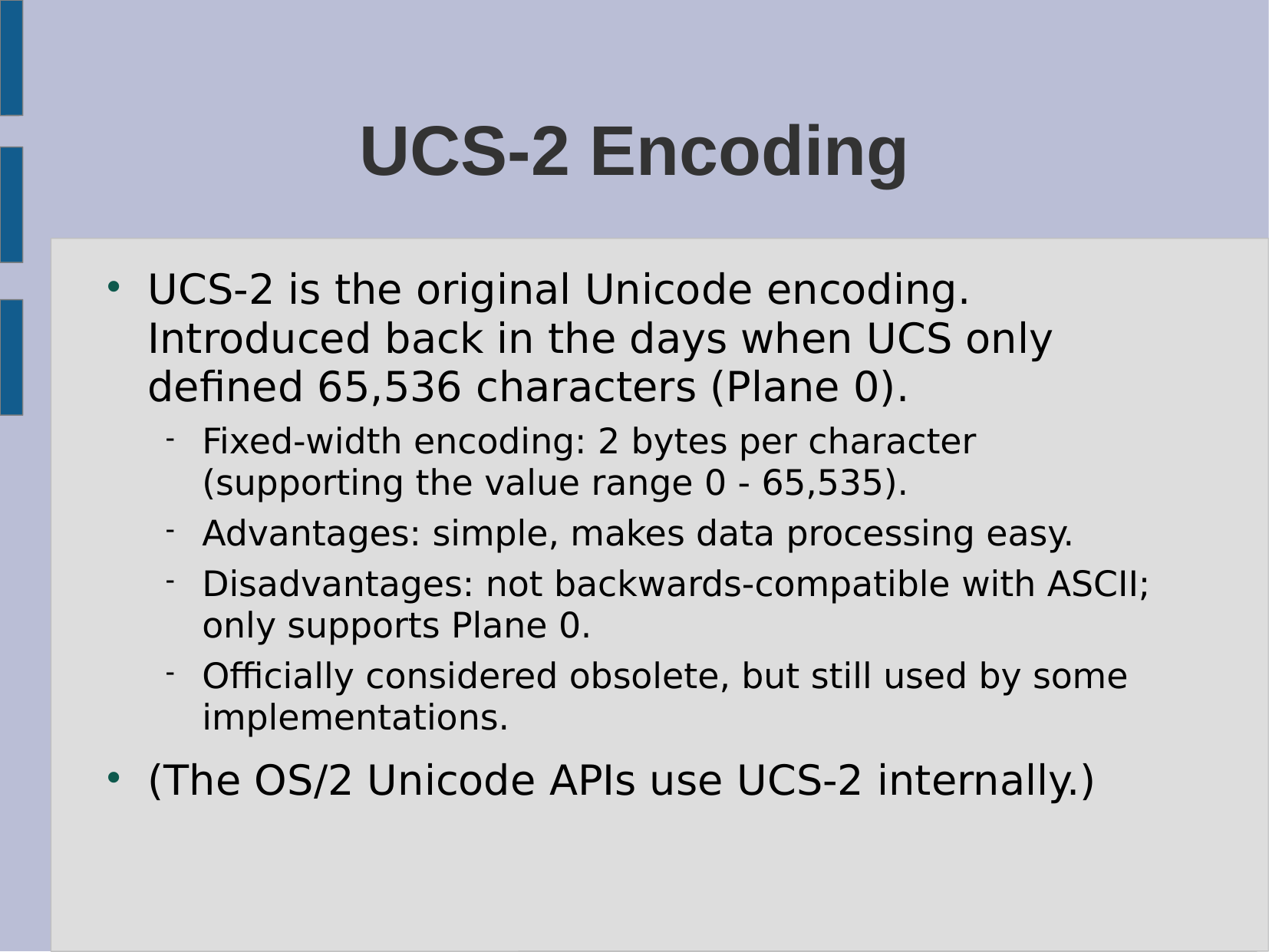

# UCS-2 Encoding
UCS-2 is the original Unicode encoding.  Introduced back in the days when UCS only defined 65,536 characters (Plane 0).
Fixed-width encoding: 2 bytes per character (supporting the value range 0 - 65,535).
Advantages: simple, makes data processing easy.
Disadvantages: not backwards-compatible with ASCII; only supports Plane 0.
Officially considered obsolete, but still used by some implementations.
(The OS/2 Unicode APIs use UCS-2 internally.)